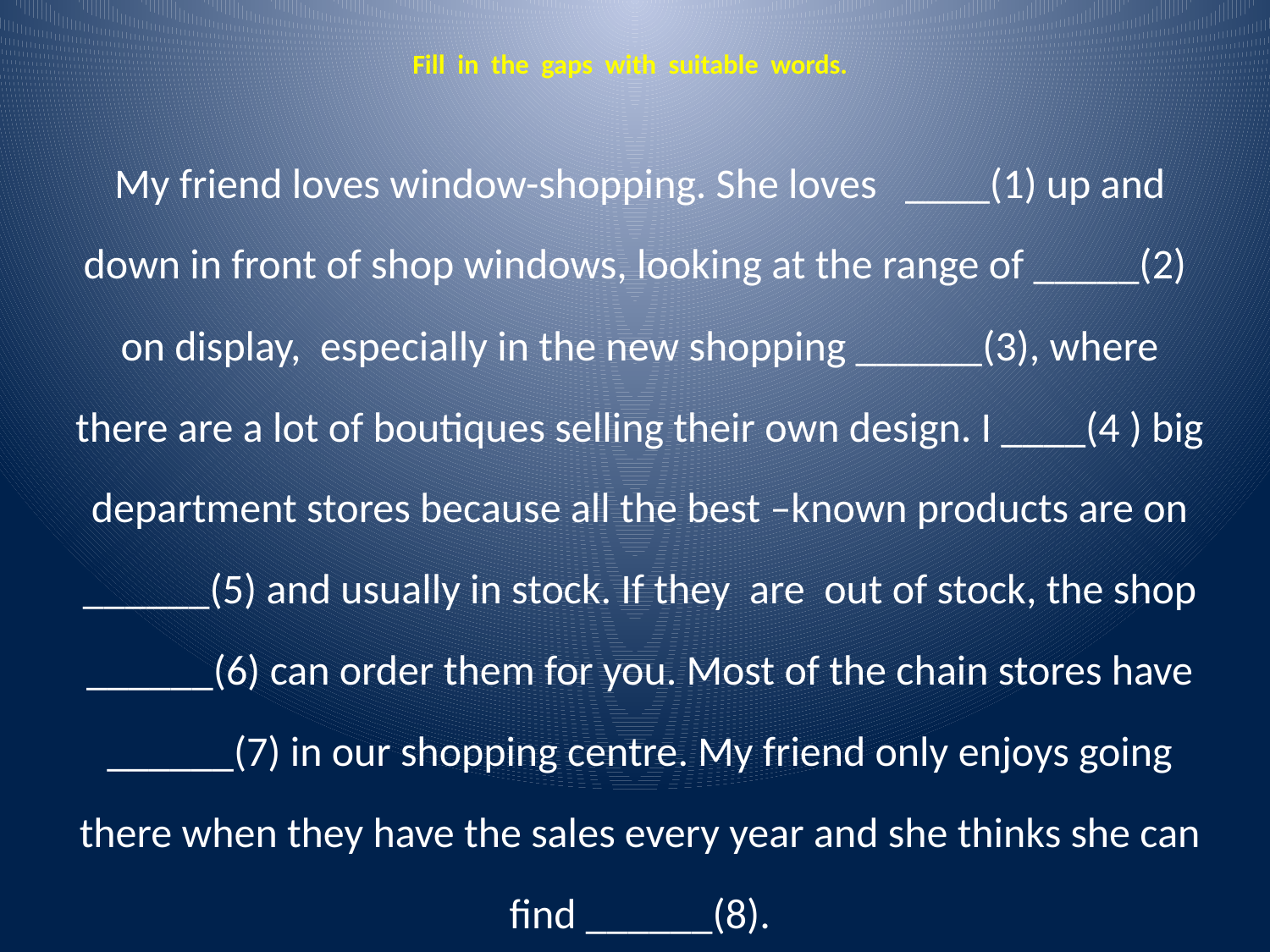

# Fill  in  the  gaps  with  suitable  words.
My friend loves window-shopping. She loves   ____(1) up and down in front of shop windows, looking at the range of _____(2)  on display,  especially in the new shopping ______(3), where there are a lot of boutiques selling their own design. I ____(4 ) big department stores because all the best –known products are on ______(5) and usually in stock. If they  are  out of stock, the shop ______(6) can order them for you. Most of the chain stores have ______(7) in our shopping centre. My friend only enjoys going there when they have the sales every year and she thinks she can find ______(8).